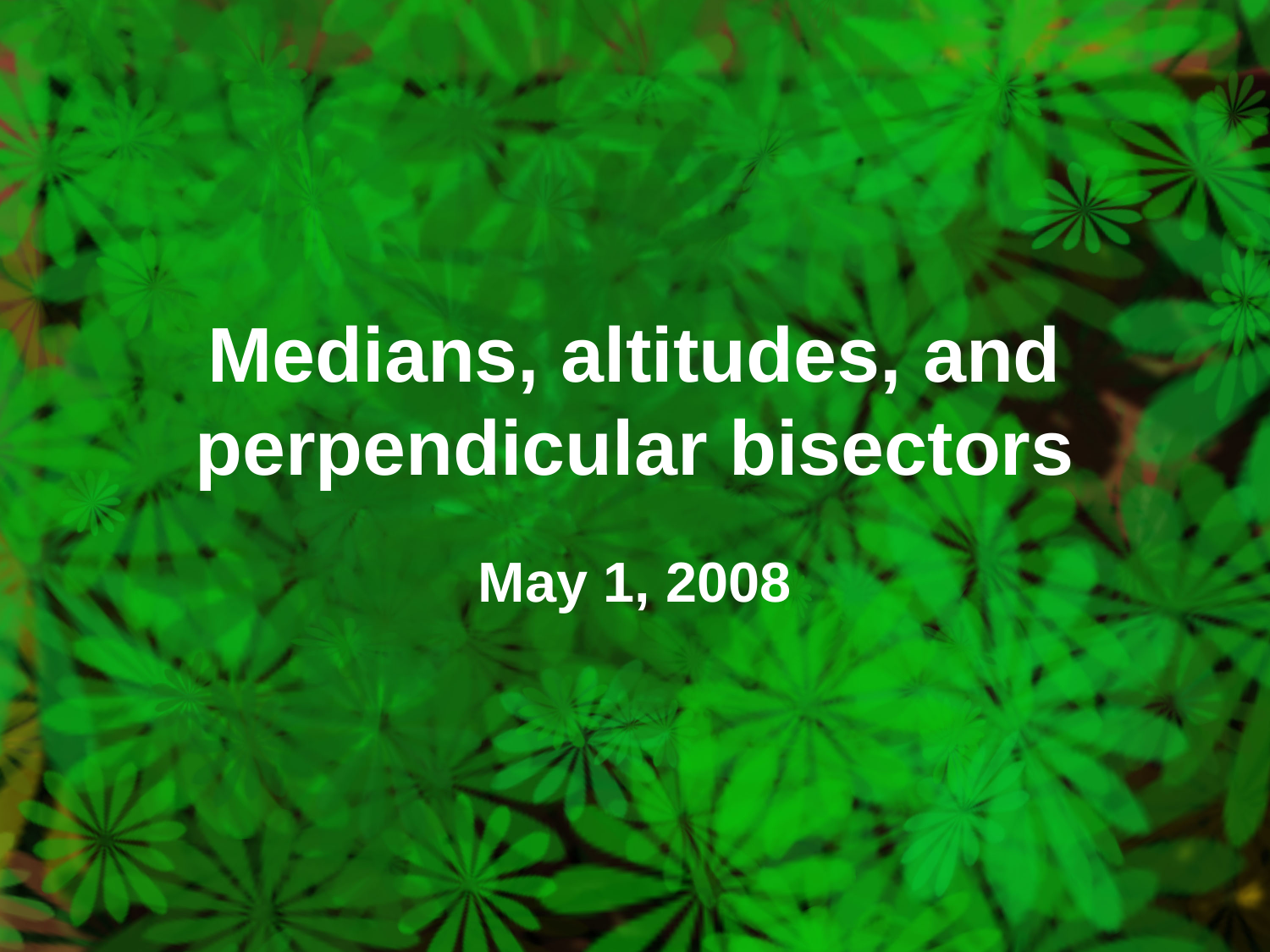

# Medians, altitudes, and perpendicular bisectors
May 1, 2008